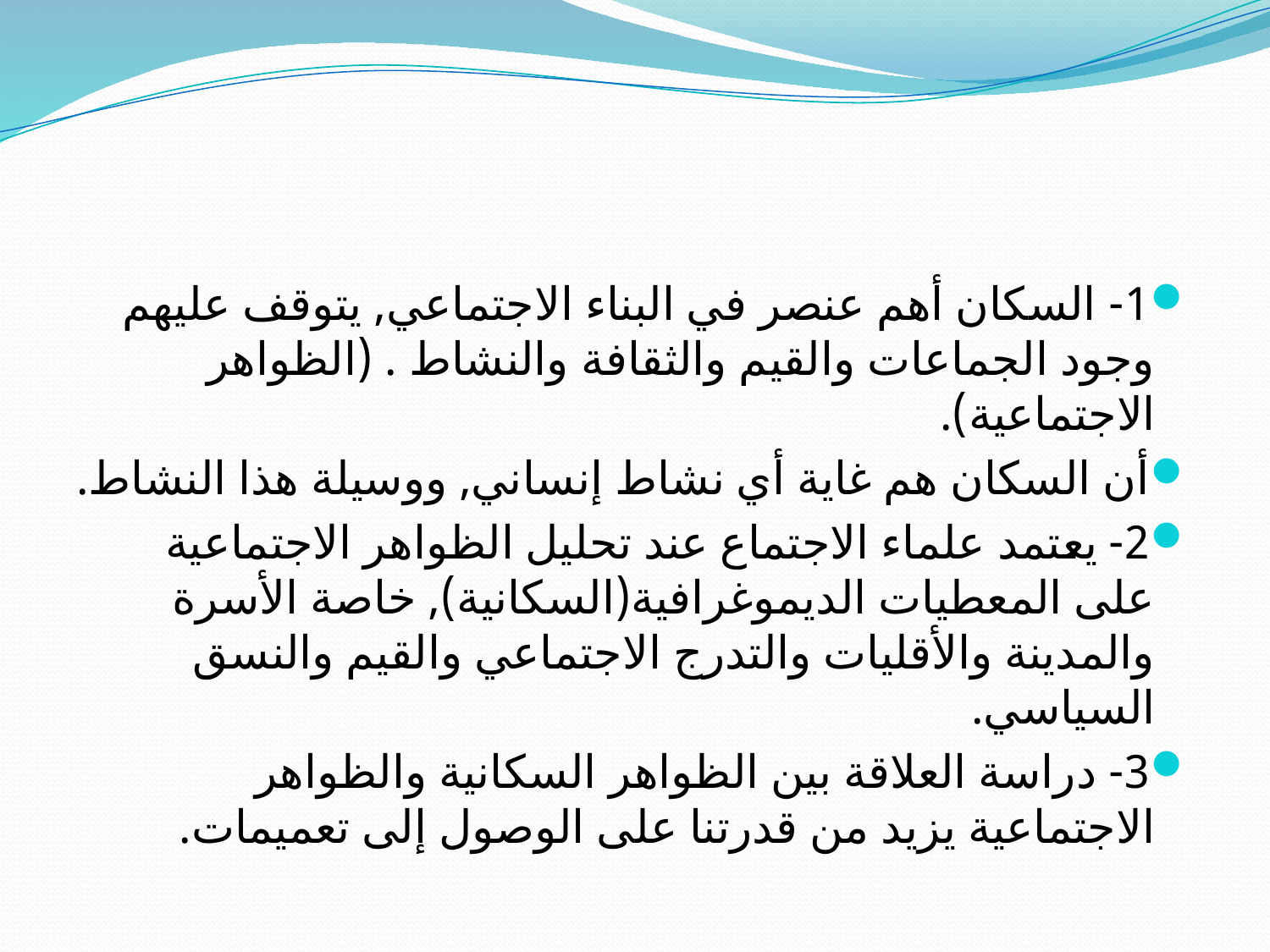

#
1- السكان أهم عنصر في البناء الاجتماعي, يتوقف عليهم وجود الجماعات والقيم والثقافة والنشاط . (الظواهر الاجتماعية).
أن السكان هم غاية أي نشاط إنساني, ووسيلة هذا النشاط.
2- يعتمد علماء الاجتماع عند تحليل الظواهر الاجتماعية على المعطيات الديموغرافية(السكانية), خاصة الأسرة والمدينة والأقليات والتدرج الاجتماعي والقيم والنسق السياسي.
3- دراسة العلاقة بين الظواهر السكانية والظواهر الاجتماعية يزيد من قدرتنا على الوصول إلى تعميمات.